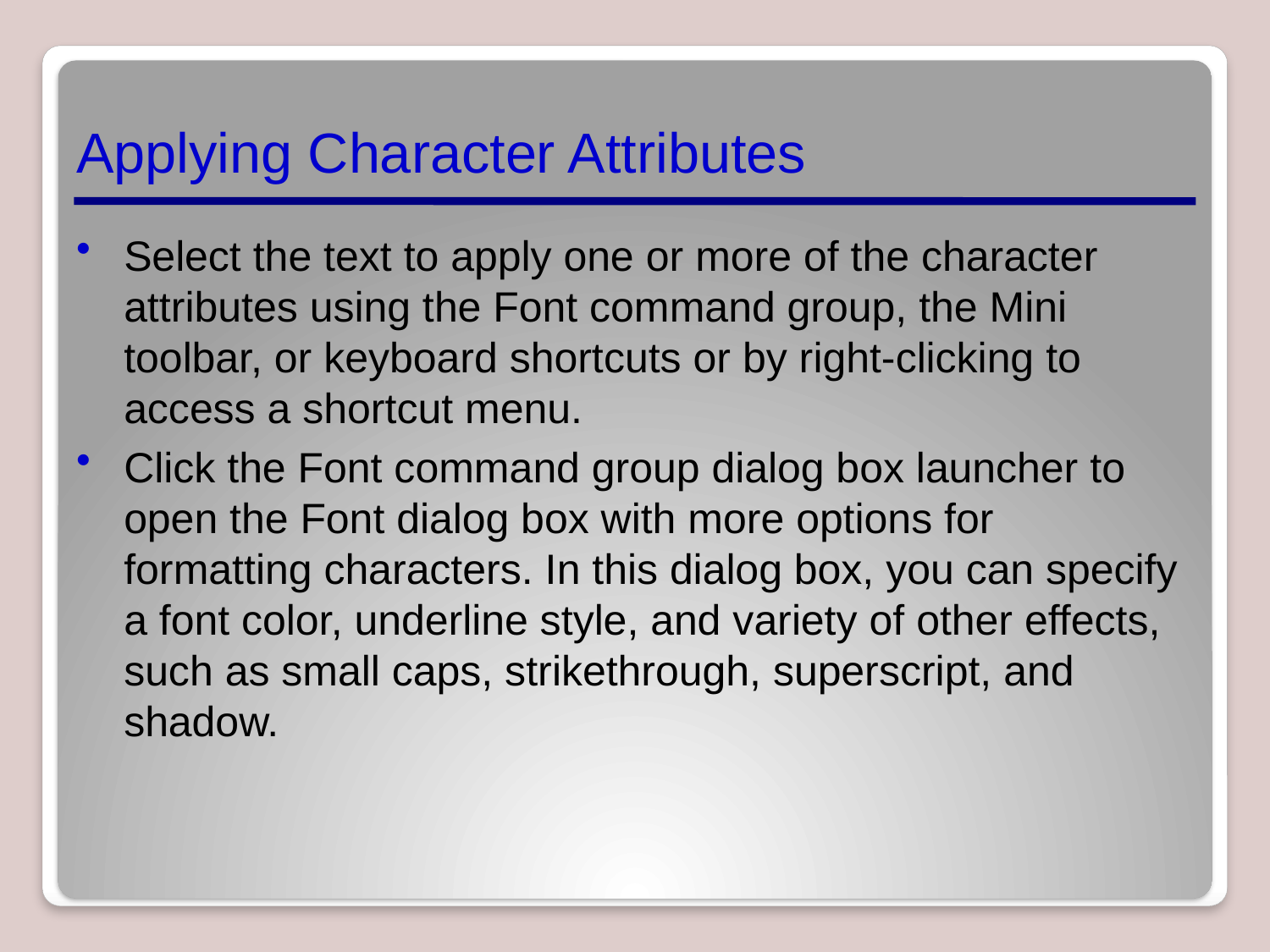

# Applying Character Attributes
Select the text to apply one or more of the character attributes using the Font command group, the Mini toolbar, or keyboard shortcuts or by right-clicking to access a shortcut menu.
Click the Font command group dialog box launcher to open the Font dialog box with more options for formatting characters. In this dialog box, you can specify a font color, underline style, and variety of other effects, such as small caps, strikethrough, superscript, and shadow.